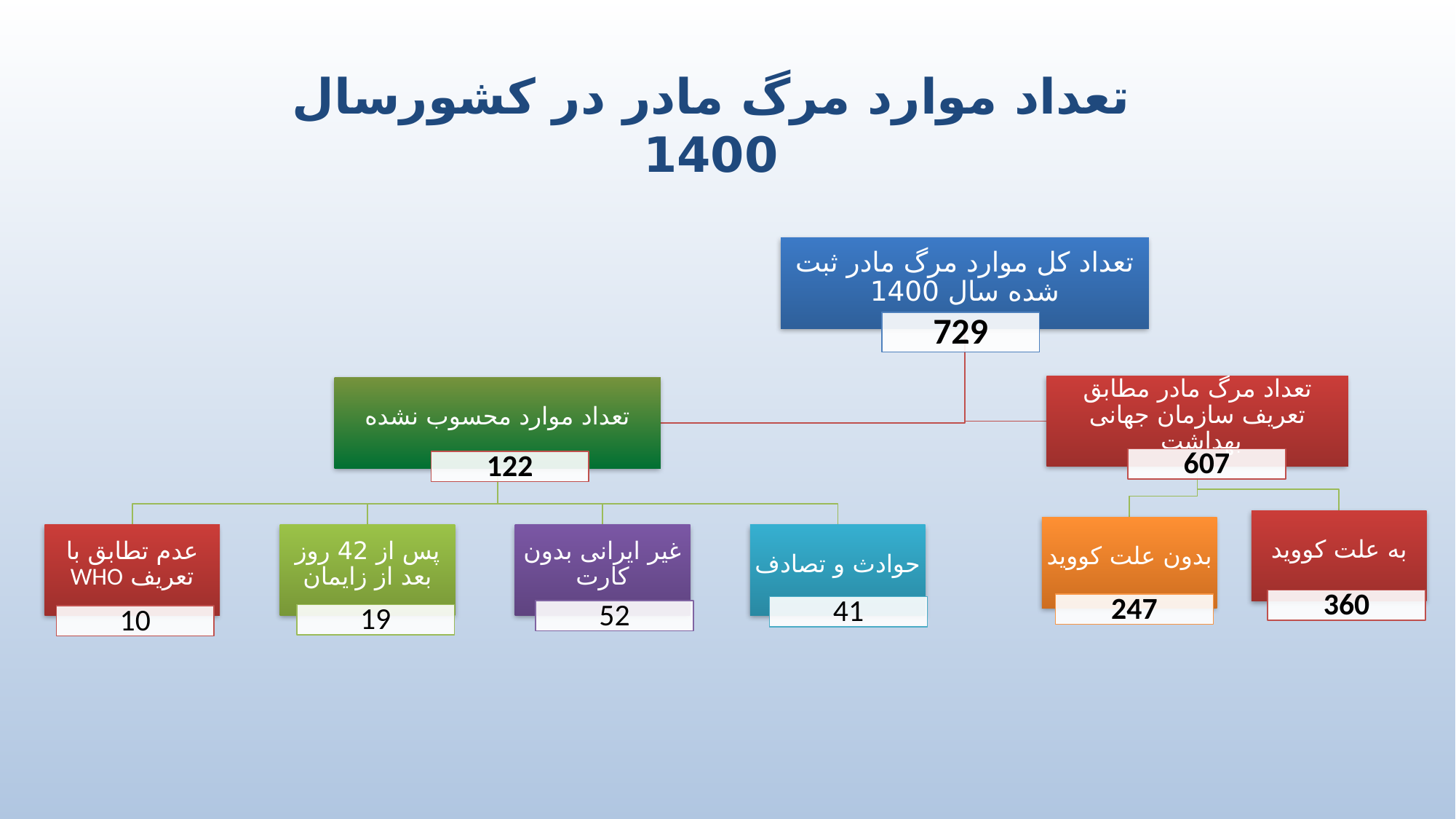

تعداد موارد مرگ مادر در کشورسال 1400
تعداد کل موارد مرگ مادر ثبت شده سال 1400
729
تعداد موارد محسوب نشده
122
عدم تطابق با تعریف WHO
10
پس از 42 روز بعد از زایمان
19
غیر ایرانی بدون کارت
52
حوادث و تصادف
41
تعداد مرگ مادر مطابق تعریف سازمان جهانی بهداشت
607
بدون علت کووید
247
به علت کووید
360